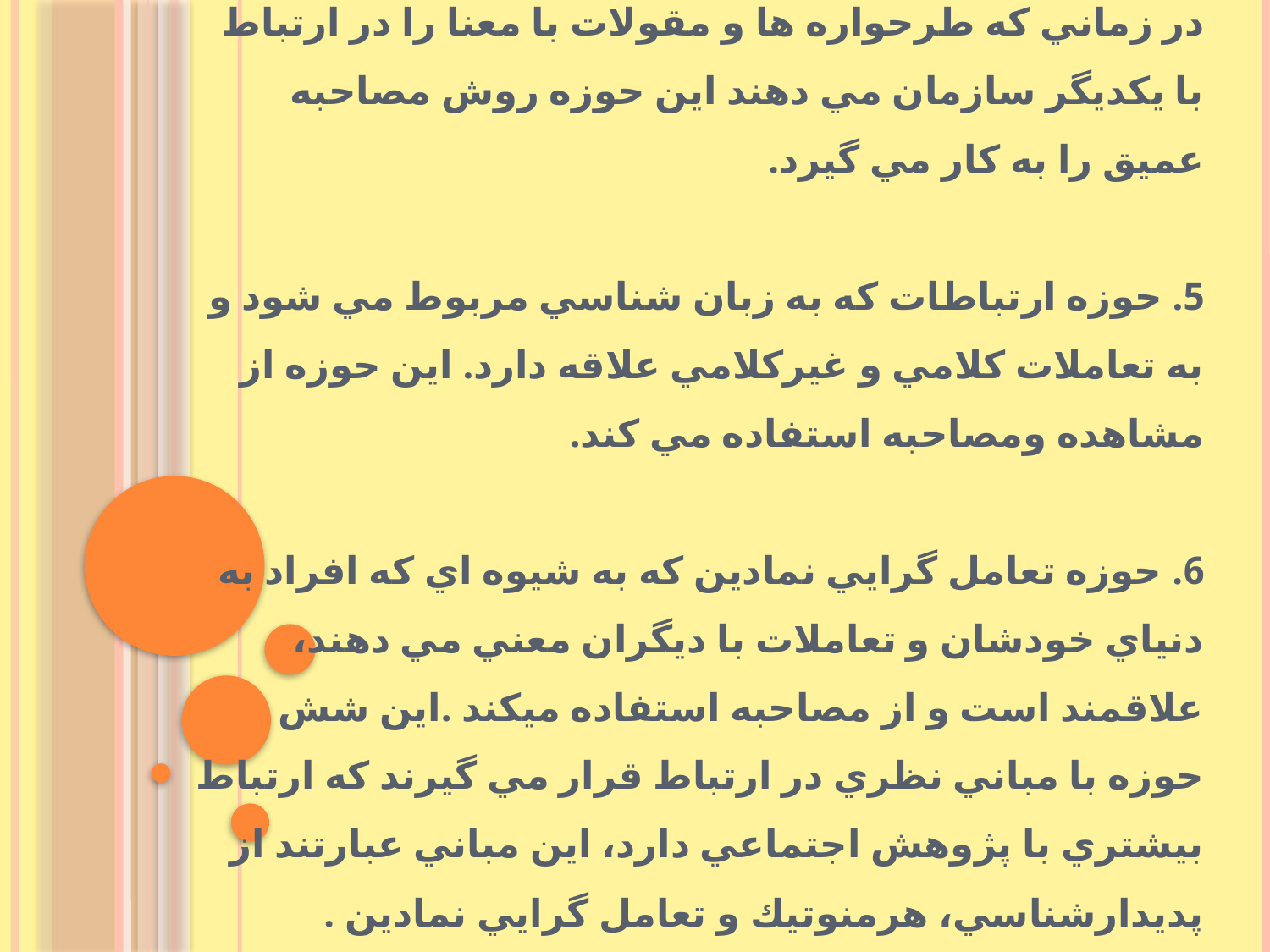

# 4. حوزه انسان شناسي شناختي، كه چشم انداز افراد را در زماني كه طرحواره ها و مقولات با معنا را در ارتباط با يكديگر سازمان مي دهند اين حوزه روش مصاحبه عميق را به كار مي گيرد. 5. حوزه ارتباطات كه به زبان شناسي مربوط مي شود و به تعاملات كلامي و غيركلامي علاقه دارد. اين حوزه از مشاهده ومصاحبه استفاده مي كند. 6. حوزه تعامل گرايي نمادين كه به شيوه اي كه افراد به دنياي خودشان و تعاملات با ديگران معني مي دهند، علاقمند است و از مصاحبه استفاده ميكند .اين شش حوزه با مباني نظري در ارتباط قرار مي گيرند كه ارتباط بيشتري با پژوهش اجتماعي دارد، اين مباني عبارتند از پديدارشناسي، هرمنوتيك و تعامل گرايي نمادين .